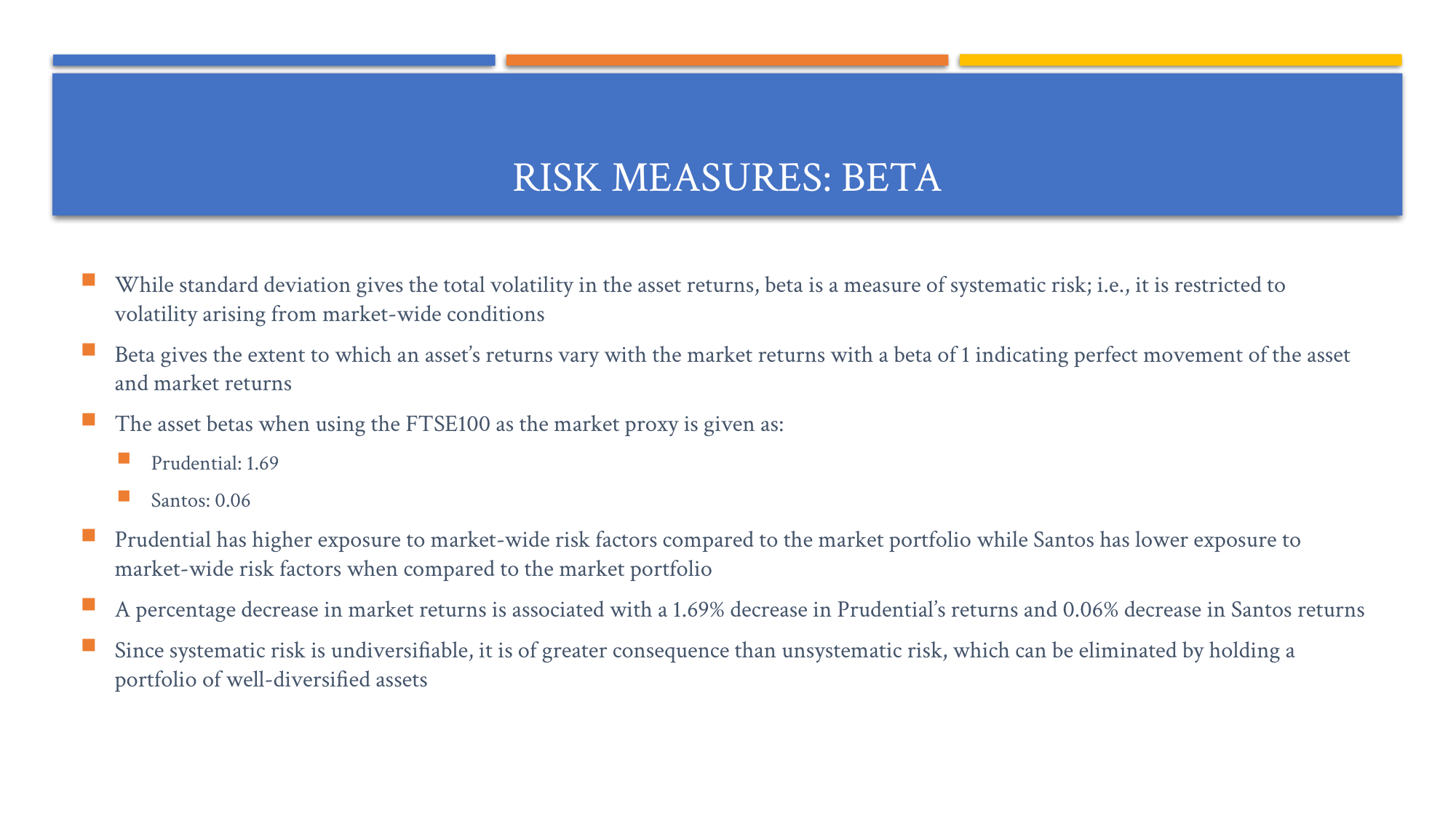

# RISK MEASURES: BETA
While standard deviation gives the total volatility in the asset returns, beta is a measure of systematic risk; i.e., it is restricted to volatility arising from market-wide conditions
Beta gives the extent to which an asset’s returns vary with the market returns with a beta of 1 indicating perfect movement of the asset and market returns
The asset betas when using the FTSE100 as the market proxy is given as:
Prudential: 1.69
Santos: 0.06
Prudential has higher exposure to market-wide risk factors compared to the market portfolio while Santos has lower exposure to market-wide risk factors when compared to the market portfolio
A percentage decrease in market returns is associated with a 1.69% decrease in Prudential’s returns and 0.06% decrease in Santos returns
Since systematic risk is undiversifiable, it is of greater consequence than unsystematic risk, which can be eliminated by holding a portfolio of well-diversified assets